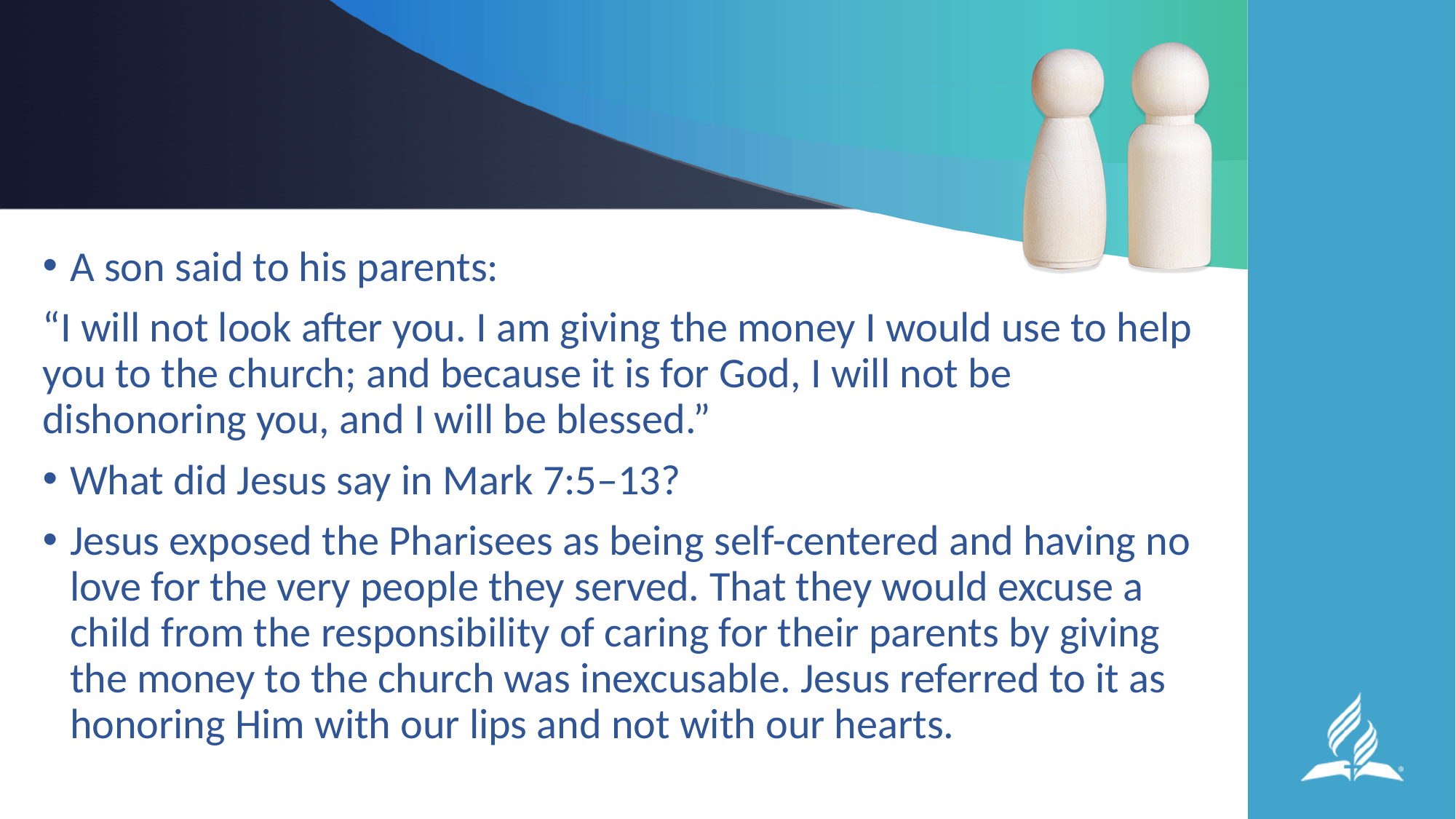

#
A son said to his parents:
“I will not look after you. I am giving the money I would use to help you to the church; and because it is for God, I will not be dishonoring you, and I will be blessed.”
What did Jesus say in Mark 7:5–13?
Jesus exposed the Pharisees as being self-centered and having no love for the very people they served. That they would excuse a child from the responsibility of caring for their parents by giving the money to the church was inexcusable. Jesus referred to it as honoring Him with our lips and not with our hearts.